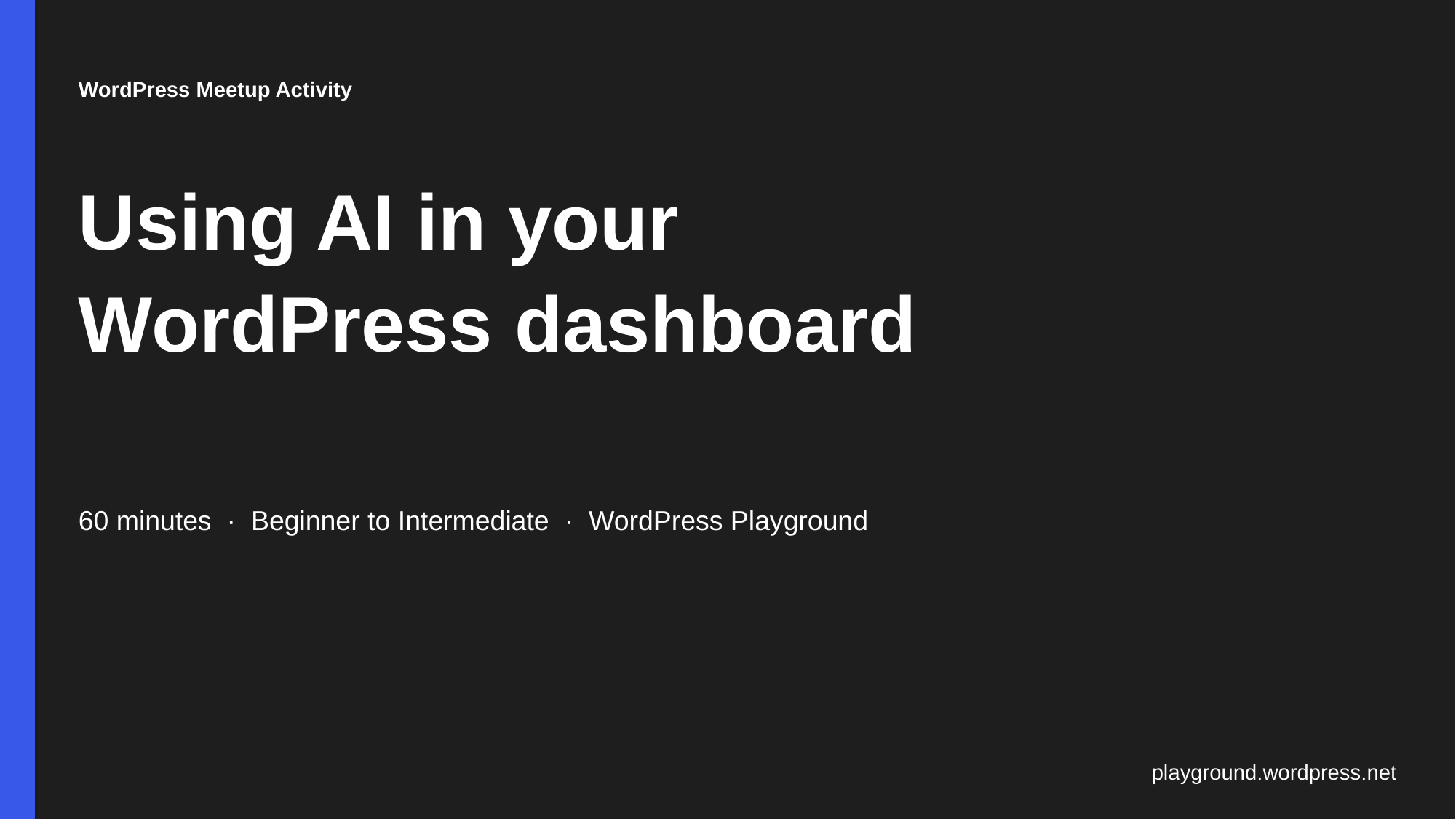

WordPress Meetup Activity
Using AI in your
WordPress dashboard
60 minutes  ·  Beginner to Intermediate  ·  WordPress Playground
playground.wordpress.net